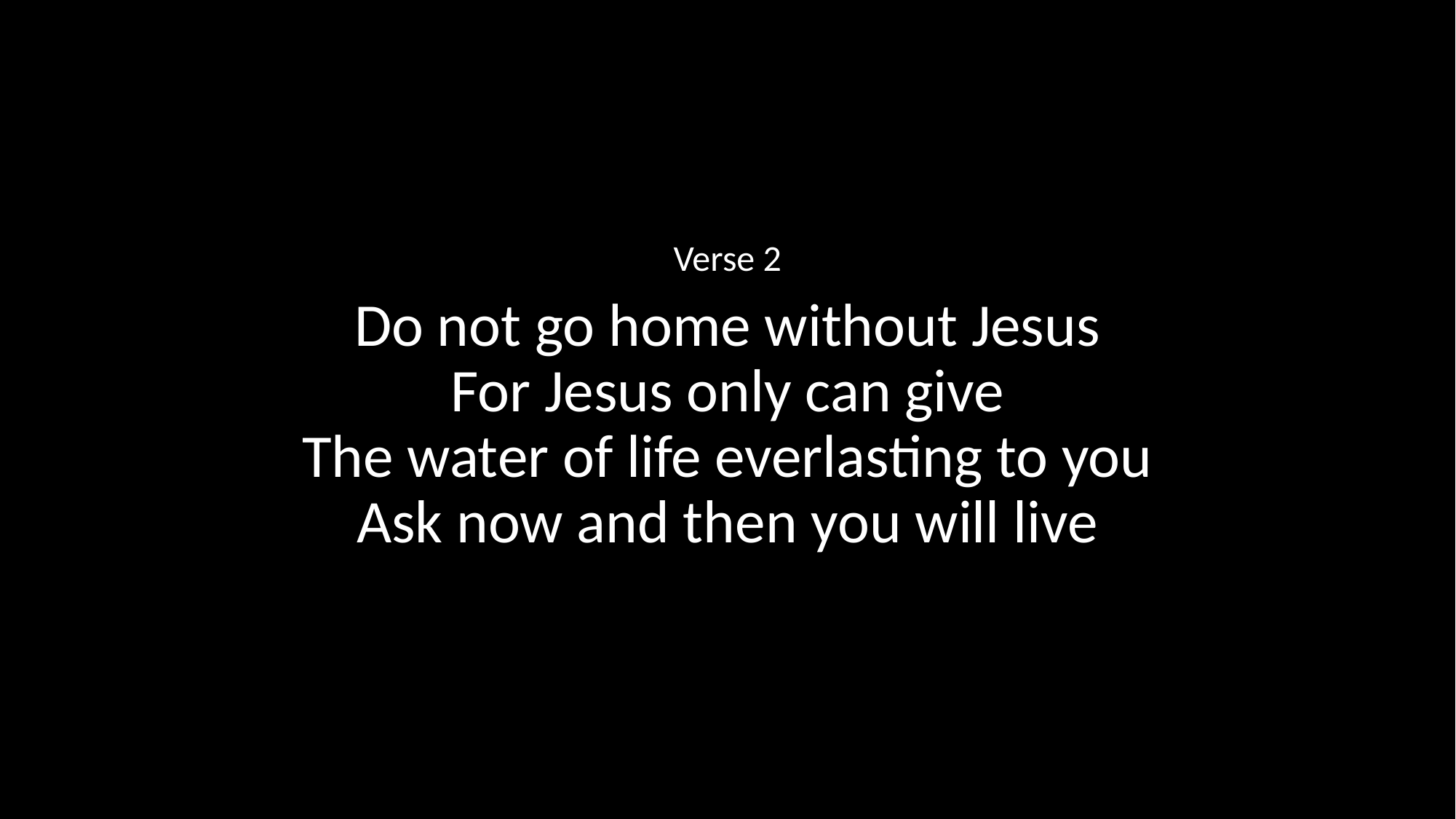

Verse 2
Do not go home without Jesus
For Jesus only can give
The water of life everlasting to you
Ask now and then you will live